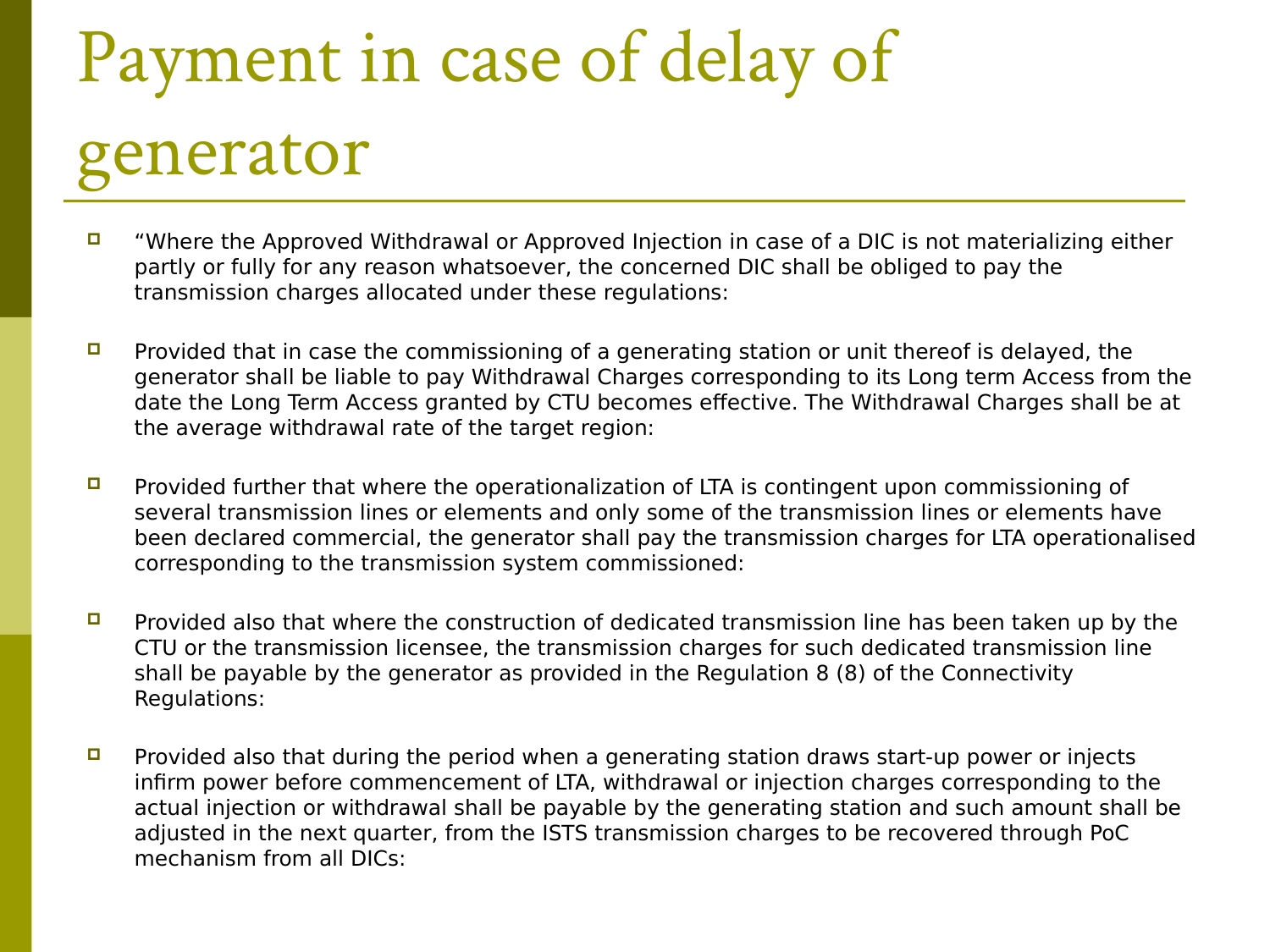

# Payment in case of delay of generator
“Where the Approved Withdrawal or Approved Injection in case of a DIC is not materializing either partly or fully for any reason whatsoever, the concerned DIC shall be obliged to pay the transmission charges allocated under these regulations:

Provided that in case the commissioning of a generating station or unit thereof is delayed, the generator shall be liable to pay Withdrawal Charges corresponding to its Long term Access from the date the Long Term Access granted by CTU becomes effective. The Withdrawal Charges shall be at the average withdrawal rate of the target region:

Provided further that where the operationalization of LTA is contingent upon commissioning of several transmission lines or elements and only some of the transmission lines or elements have been declared commercial, the generator shall pay the transmission charges for LTA operationalised corresponding to the transmission system commissioned:

Provided also that where the construction of dedicated transmission line has been taken up by the CTU or the transmission licensee, the transmission charges for such dedicated transmission line shall be payable by the generator as provided in the Regulation 8 (8) of the Connectivity Regulations:

Provided also that during the period when a generating station draws start-up power or injects infirm power before commencement of LTA, withdrawal or injection charges corresponding to the actual injection or withdrawal shall be payable by the generating station and such amount shall be adjusted in the next quarter, from the ISTS transmission charges to be recovered through PoC mechanism from all DICs: